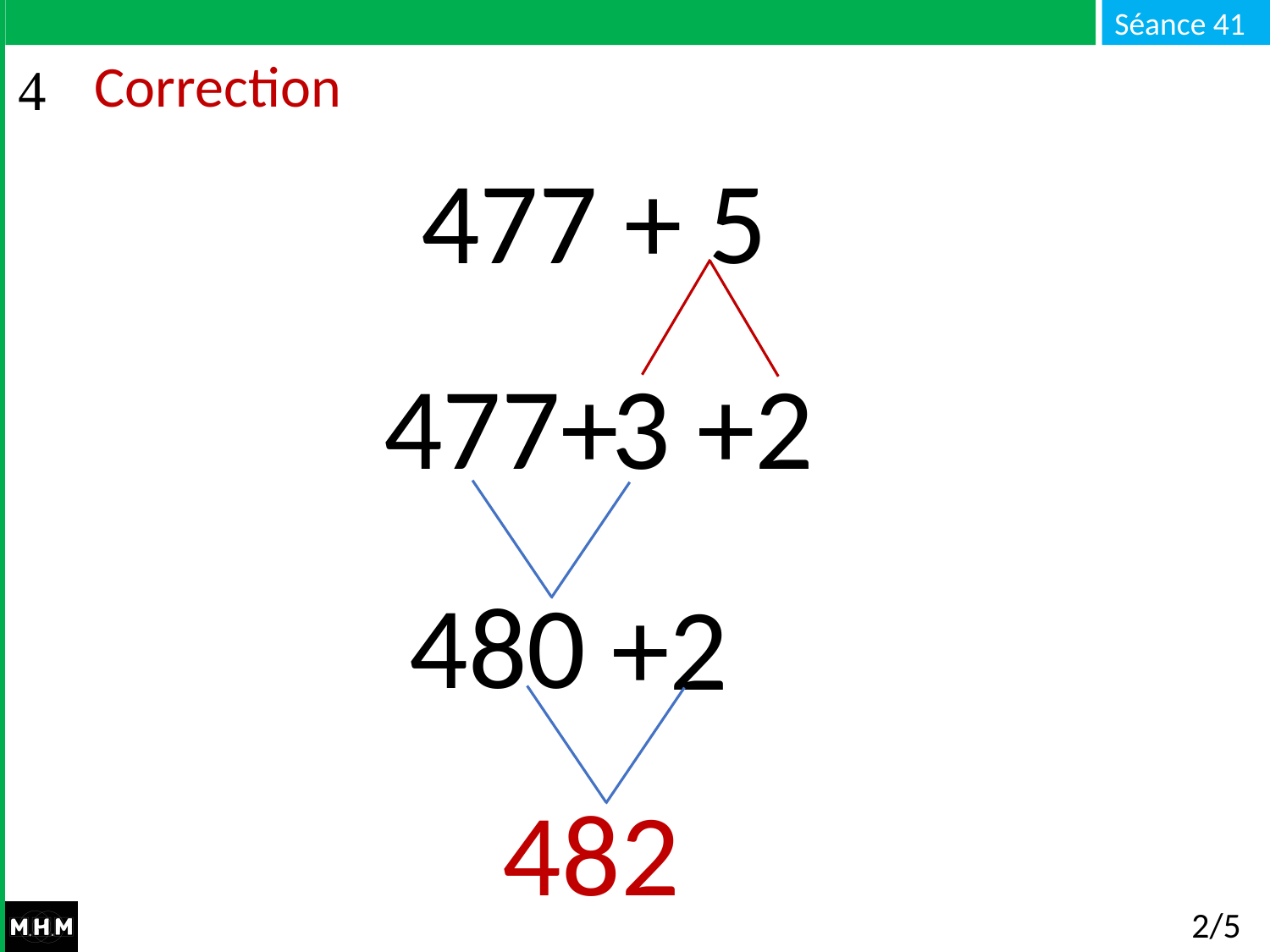

# Correction
477 + 5
477+
3 +2
480
+2
482
2/5